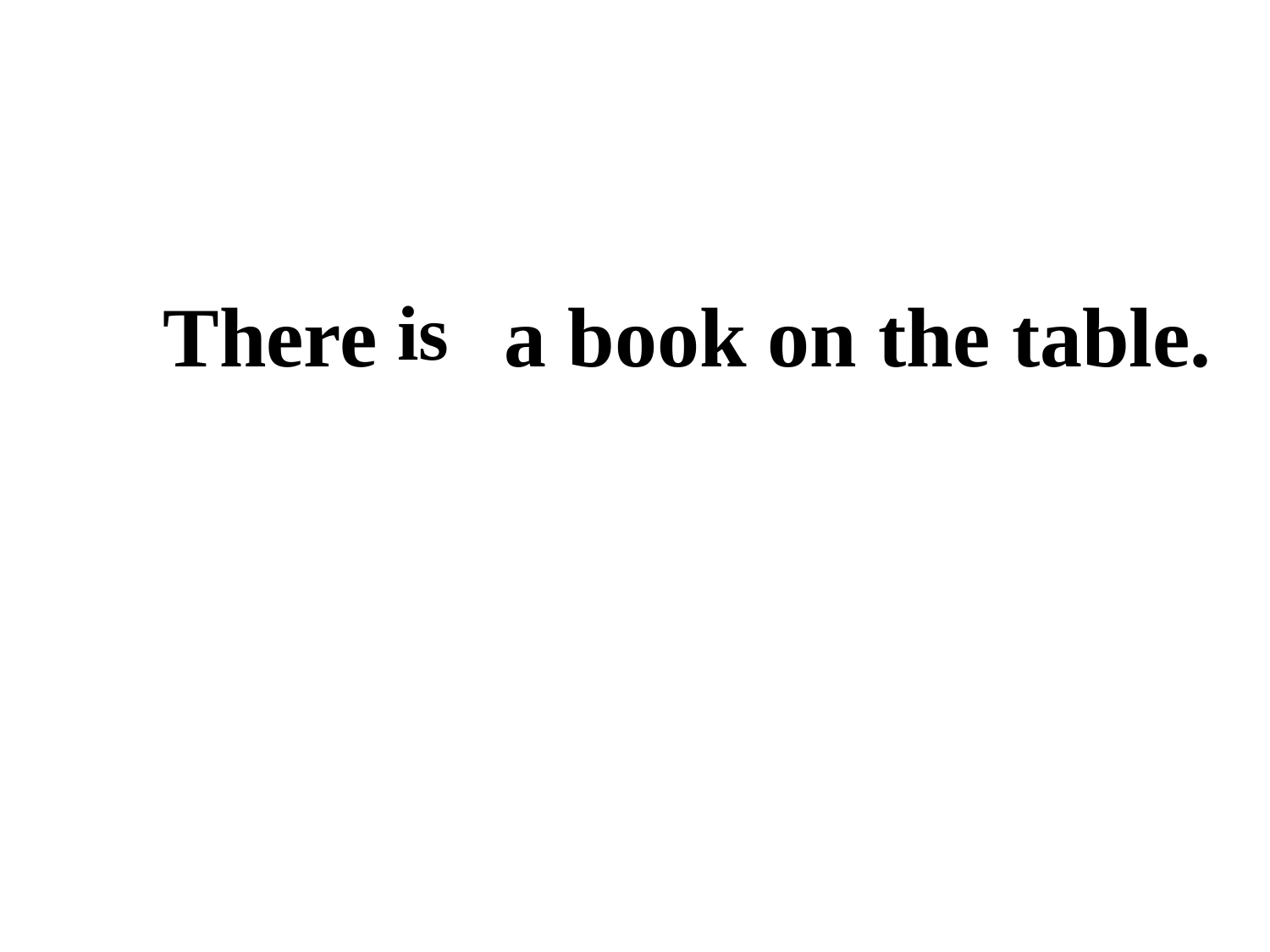

There      a book on the table.
is